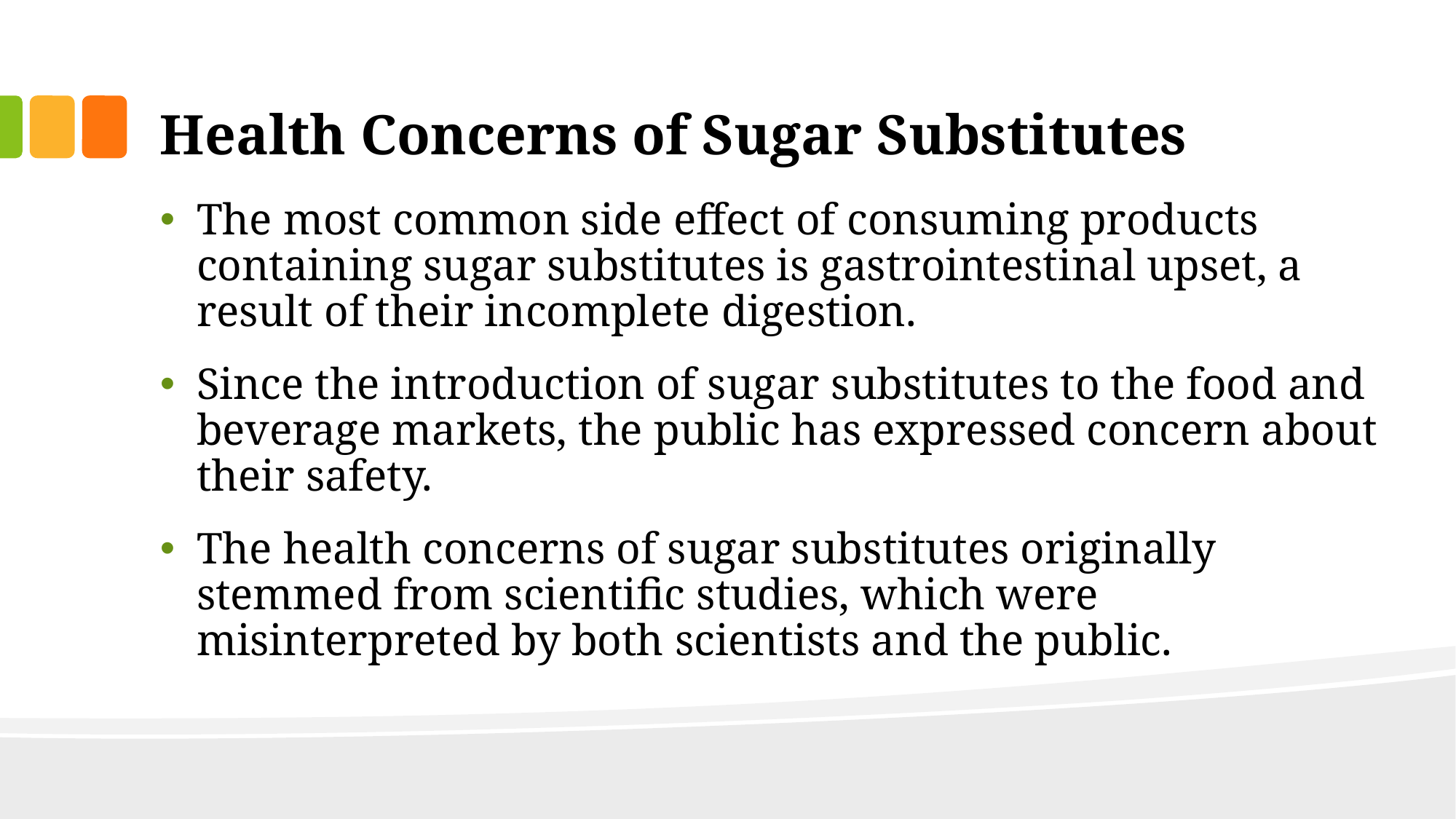

# Health Concerns of Sugar Substitutes
The most common side effect of consuming products containing sugar substitutes is gastrointestinal upset, a result of their incomplete digestion.
Since the introduction of sugar substitutes to the food and beverage markets, the public has expressed concern about their safety.
The health concerns of sugar substitutes originally stemmed from scientific studies, which were misinterpreted by both scientists and the public.